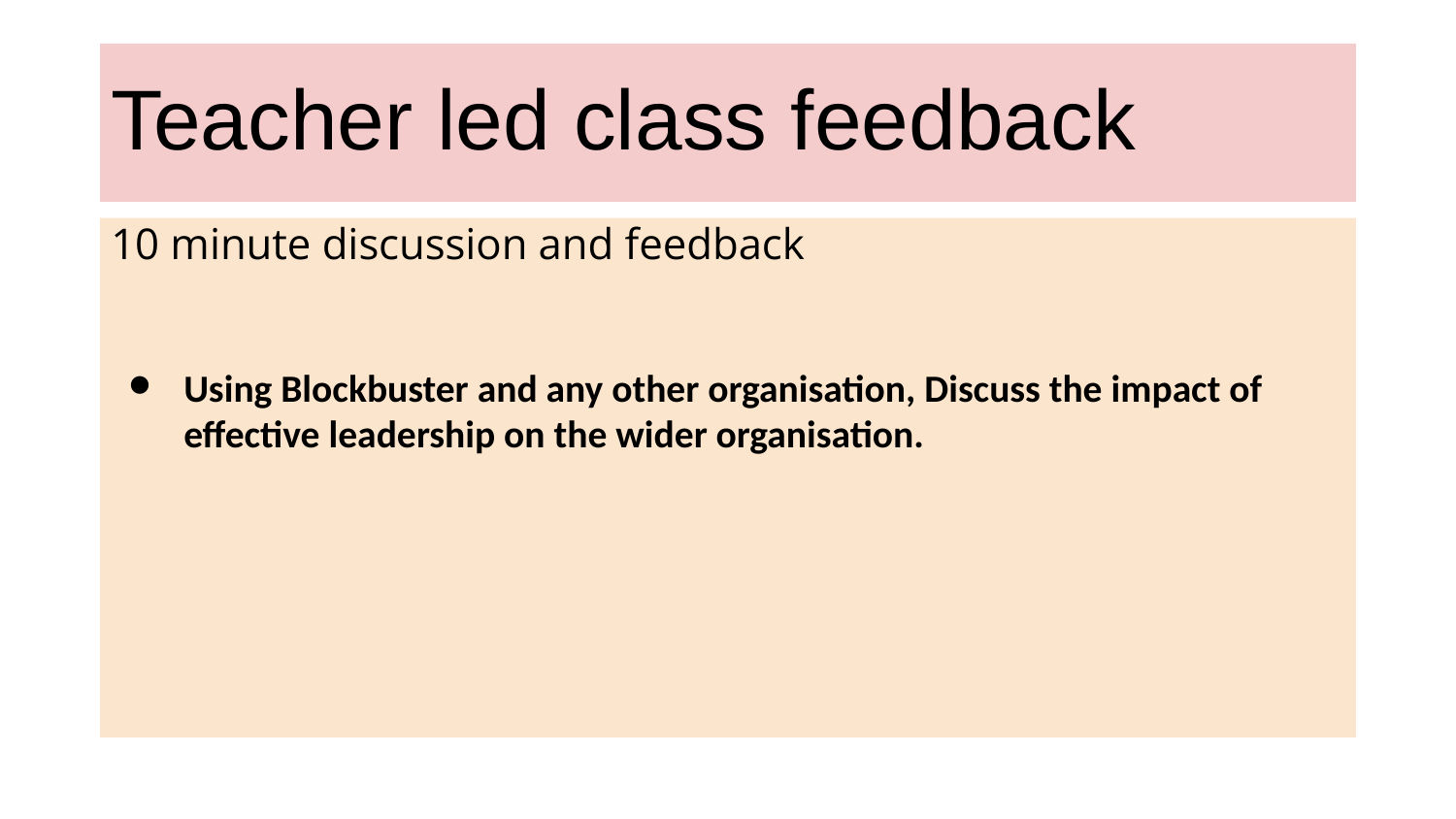

# Teacher led class feedback
10 minute discussion and feedback

Using Blockbuster and any other organisation, Discuss the impact of effective leadership on the wider organisation.